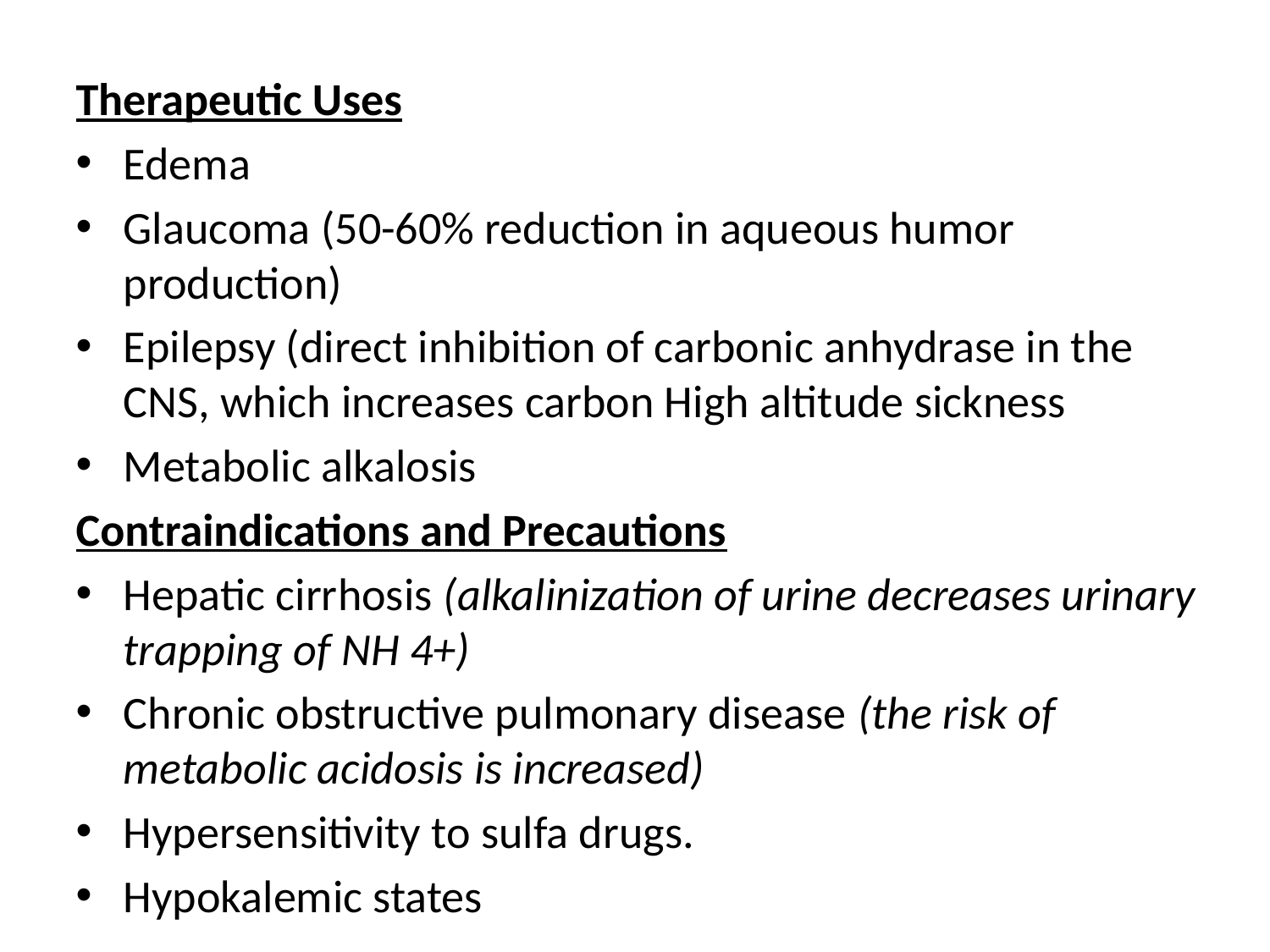

Therapeutic Uses
Edema
Glaucoma (50-60% reduction in aqueous humor production)
Epilepsy (direct inhibition of carbonic anhydrase in the CNS, which increases carbon High altitude sickness
Metabolic alkalosis
Contraindications and Precautions
Hepatic cirrhosis (alkalinization of urine decreases urinary trapping of NH 4+)
Chronic obstructive pulmonary disease (the risk of metabolic acidosis is increased)
Hypersensitivity to sulfa drugs.
Hypokalemic states